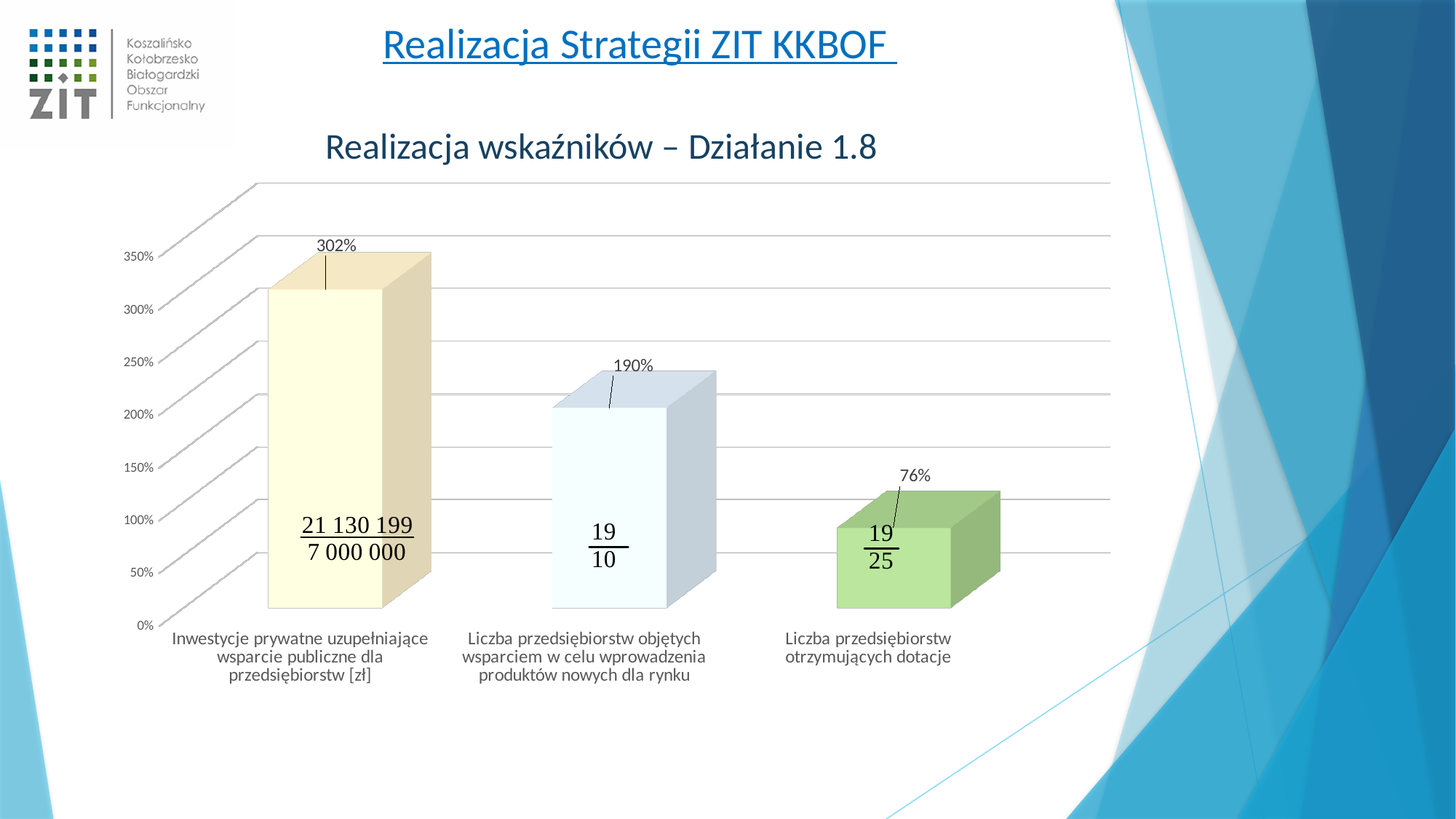

Realizacja Strategii ZIT KKBOF
Realizacja wskaźników – Działanie 1.8

[unsupported chart]